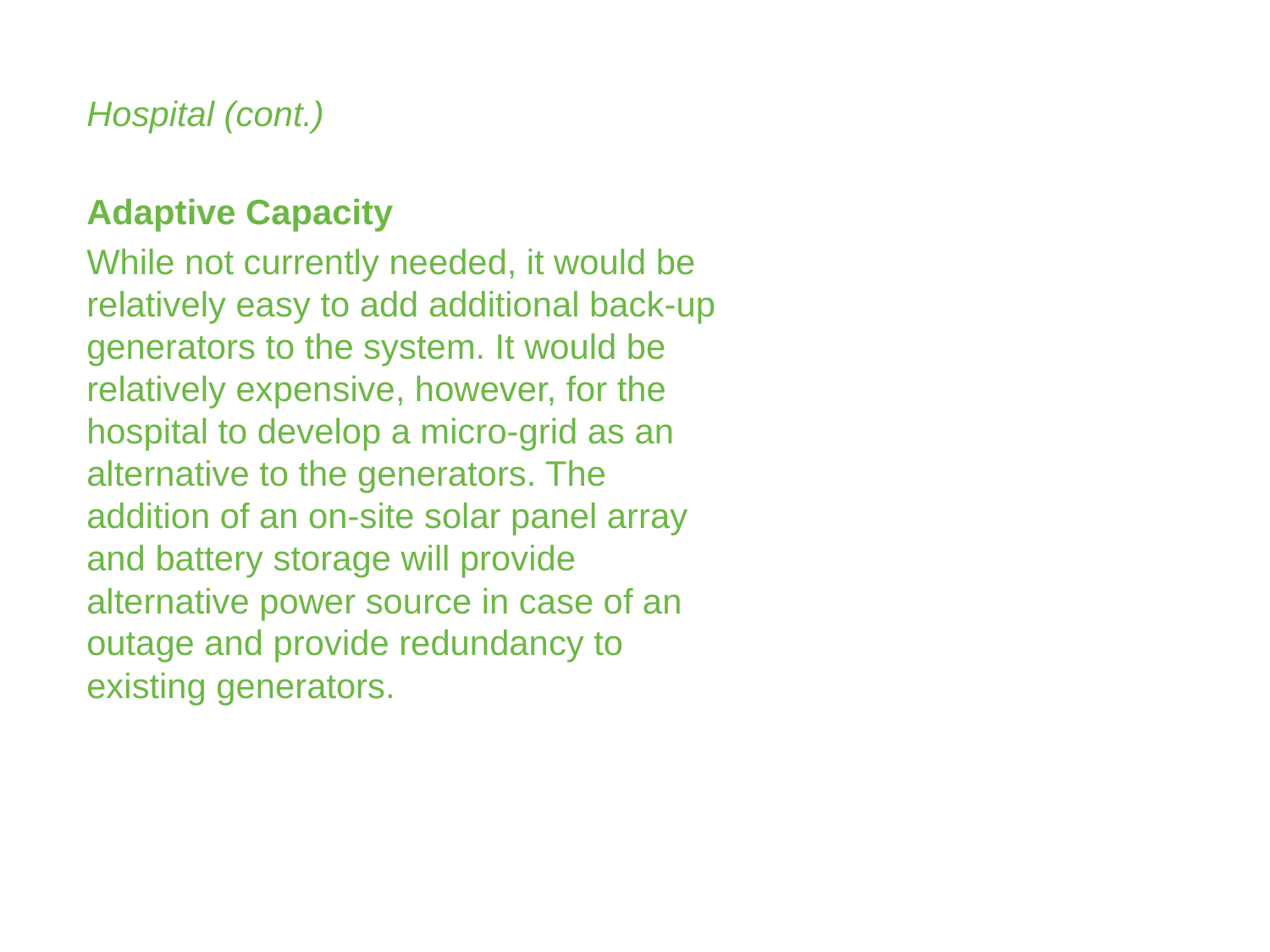

Hospital (cont.)

Adaptive Capacity
While not currently needed, it would be relatively easy to add additional back-up generators to the system. It would be relatively expensive, however, for the hospital to develop a micro-grid as an alternative to the generators. The addition of an on-site solar panel array and battery storage will provide alternative power source in case of an outage and provide redundancy to existing generators.